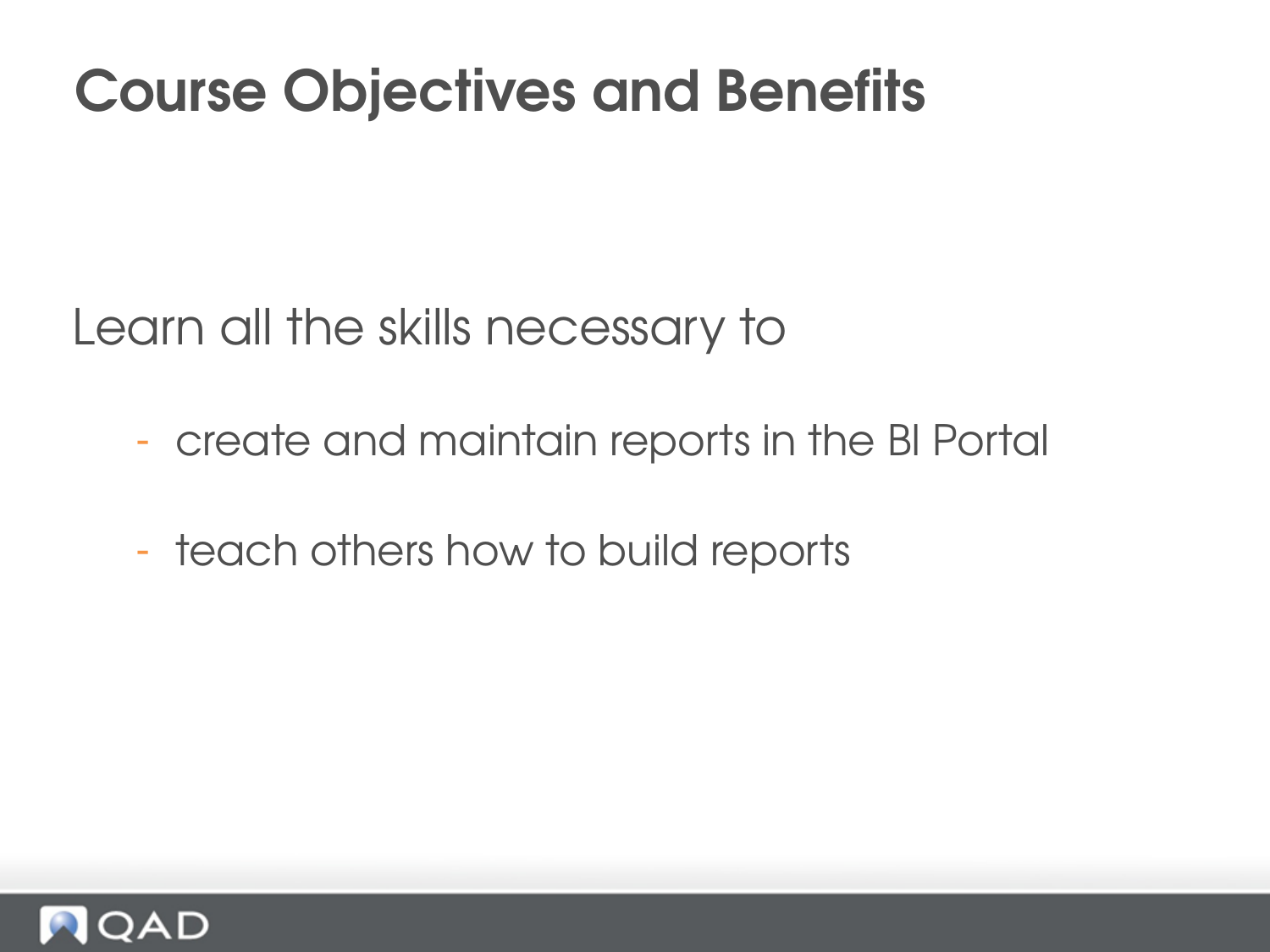

# Course Objectives and Benefits

Learn all the skills necessary to
create and maintain reports in the BI Portal
teach others how to build reports